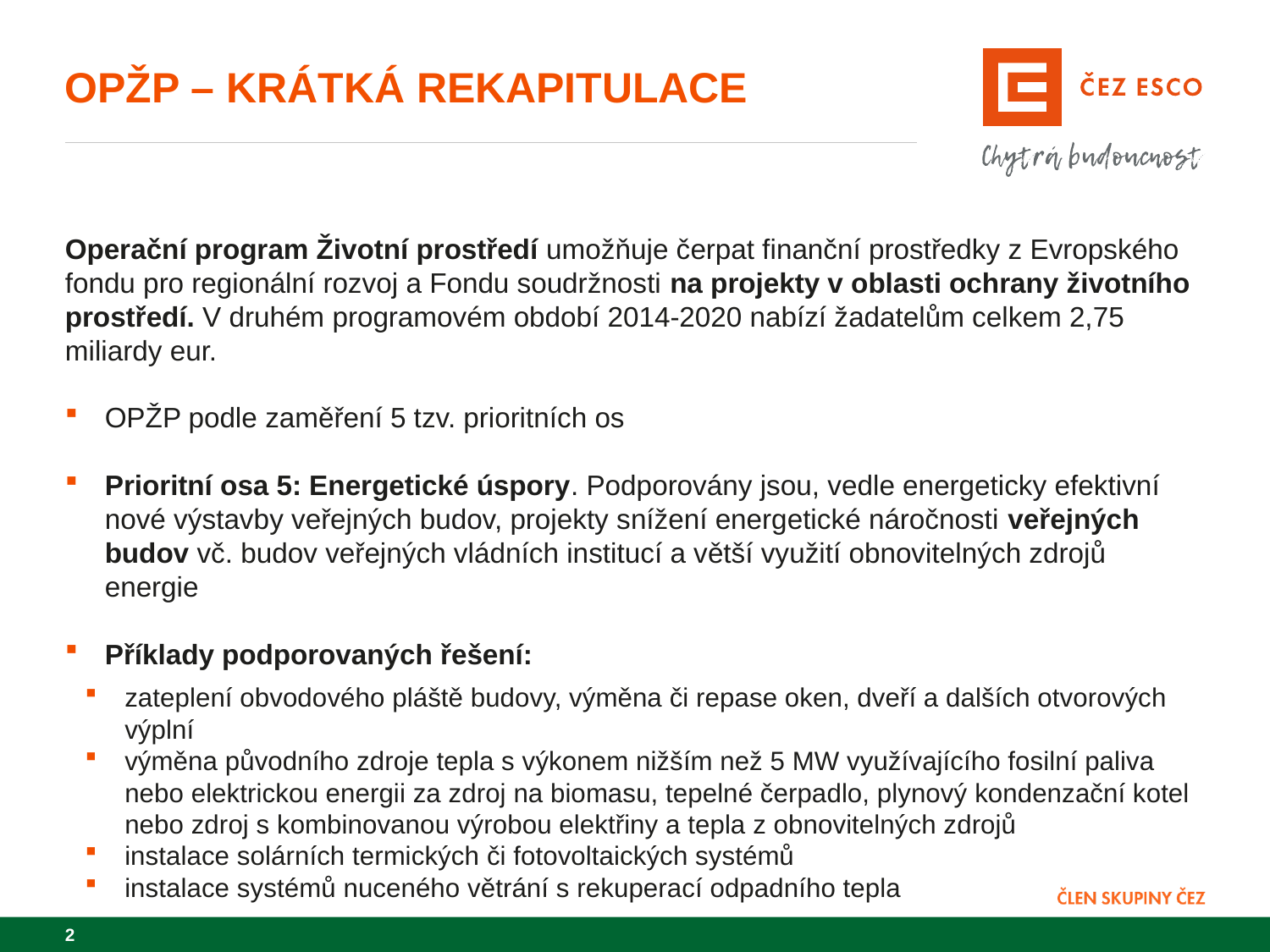

# OPŽP – krátká rekapitulace
Operační program Životní prostředí umožňuje čerpat finanční prostředky z Evropského fondu pro regionální rozvoj a Fondu soudržnosti na projekty v oblasti ochrany životního prostředí. V druhém programovém období 2014-2020 nabízí žadatelům celkem 2,75 miliardy eur.

OPŽP podle zaměření 5 tzv. prioritních os

Prioritní osa 5: Energetické úspory. Podporovány jsou, vedle energeticky efektivní nové výstavby veřejných budov, projekty snížení energetické náročnosti veřejných budov vč. budov veřejných vládních institucí a větší využití obnovitelných zdrojů energie

Příklady podporovaných řešení:
zateplení obvodového pláště budovy, výměna či repase oken, dveří a dalších otvorových výplní
výměna původního zdroje tepla s výkonem nižším než 5 MW využívajícího fosilní paliva nebo elektrickou energii za zdroj na biomasu, tepelné čerpadlo, plynový kondenzační kotel nebo zdroj s kombinovanou výrobou elektřiny a tepla z obnovitelných zdrojů
instalace solárních termických či fotovoltaických systémů
instalace systémů nuceného větrání s rekuperací odpadního tepla

2